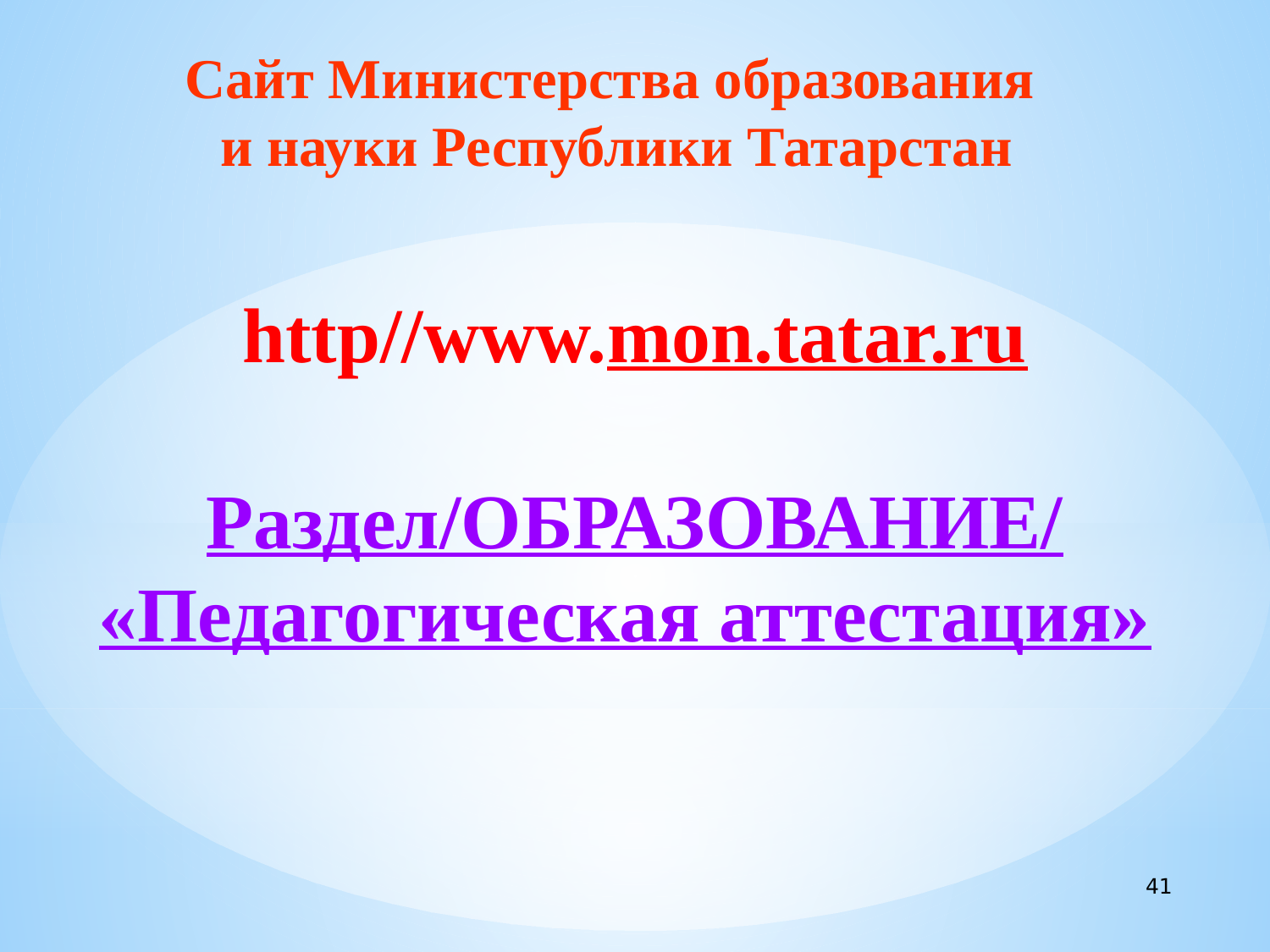

http//www.mon.tatar.ru

Раздел/ОБРАЗОВАНИЕ/
«Педагогическая аттестация»

Сайт Министерства образования
и науки Республики Татарстан
41